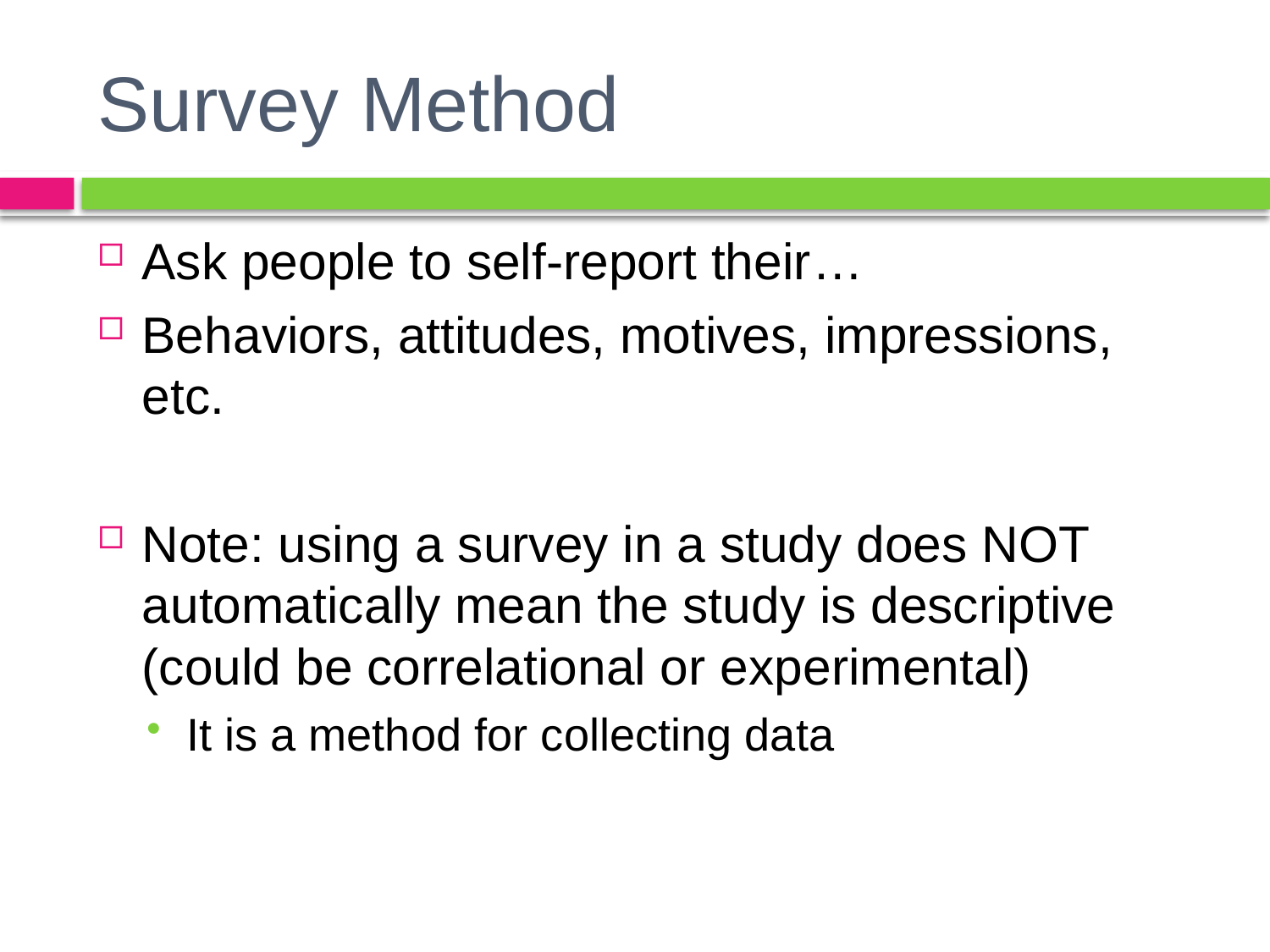

# Survey Method
Ask people to self-report their…
Behaviors, attitudes, motives, impressions, etc.

Note: using a survey in a study does NOT automatically mean the study is descriptive (could be correlational or experimental)
It is a method for collecting data